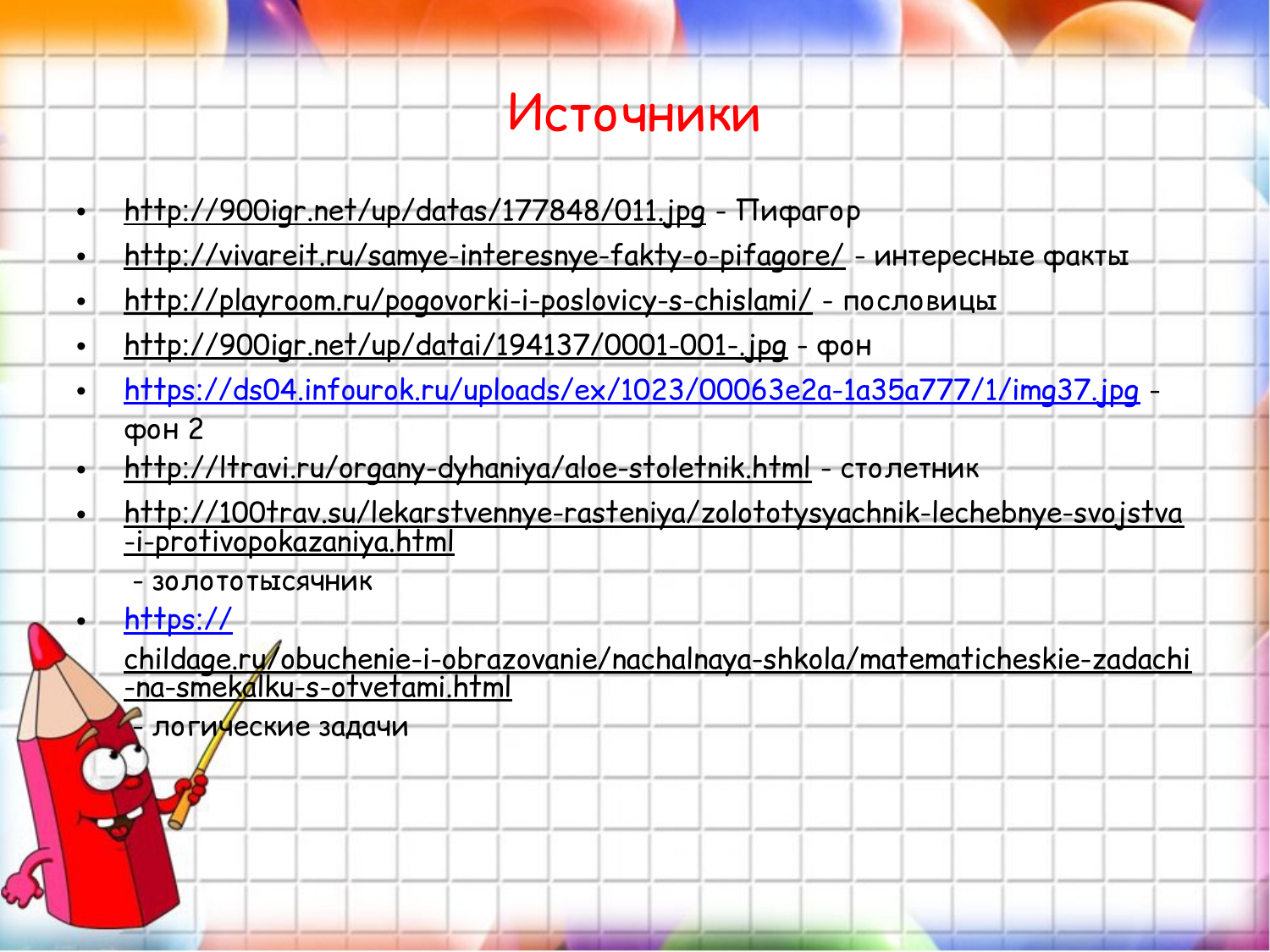

# Источники
http://900igr.net/up/datas/177848/011.jpg - Пифагор
http://vivareit.ru/samye-interesnye-fakty-o-pifagore/ - интересные факты
http://playroom.ru/pogovorki-i-poslovicy-s-chislami/ - пословицы
http://900igr.net/up/datai/194137/0001-001-.jpg - фон
https://ds04.infourok.ru/uploads/ex/1023/00063e2a-1a35a777/1/img37.jpg - фон 2
http://ltravi.ru/organy-dyhaniya/aloe-stoletnik.html - столетник
http://100trav.su/lekarstvennye-rasteniya/zolototysyachnik-lechebnye-svojstva-i-protivopokazaniya.html - золототысячник
https://childage.ru/obuchenie-i-obrazovanie/nachalnaya-shkola/matematicheskie-zadachi-na-smekalku-s-otvetami.html - логические задачи